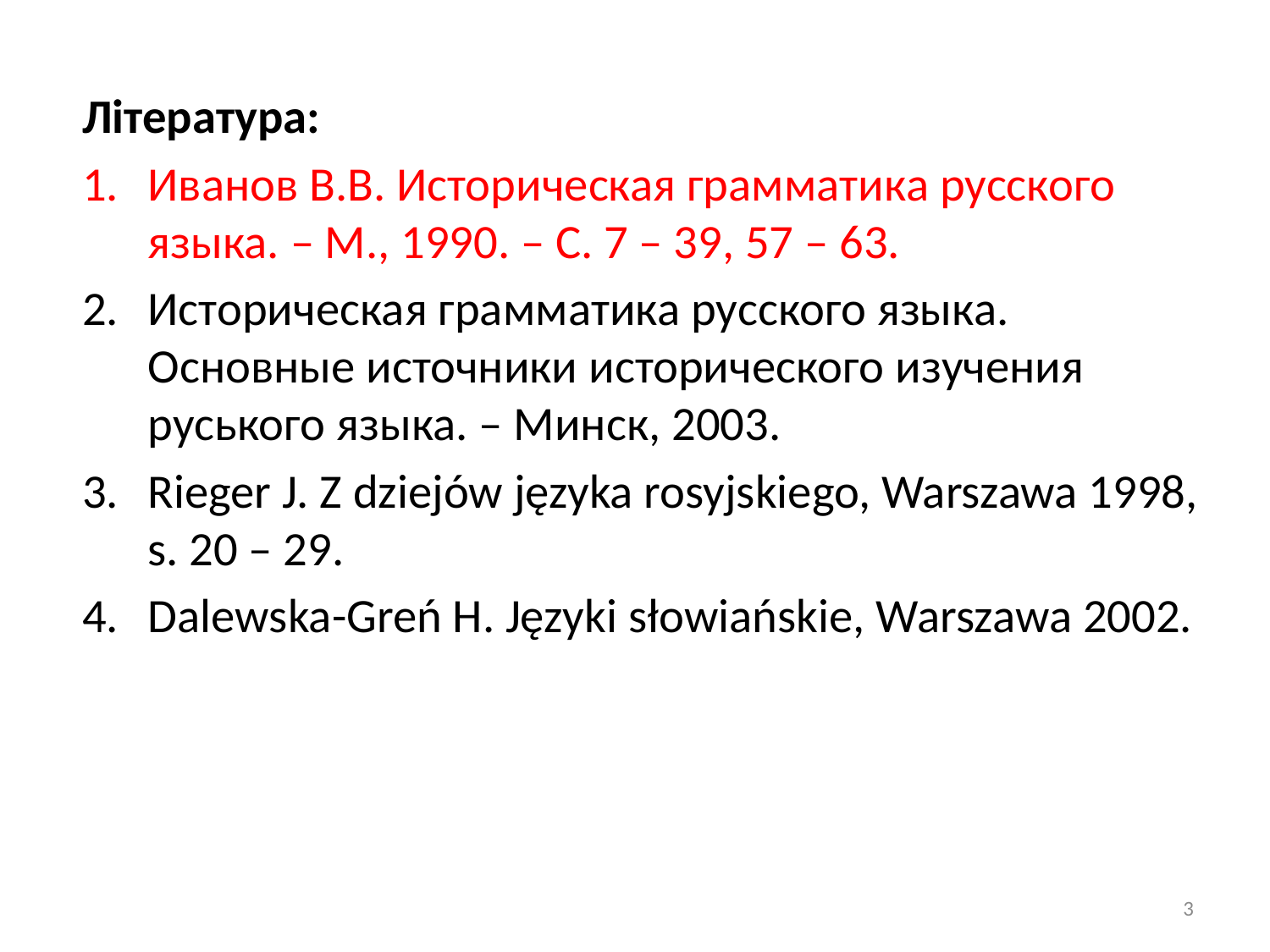

Література:
Иванов В.В. Историческая грамматика русского языка. – М., 1990. – С. 7 – 39, 57 – 63.
Историческая грамматика русского языка. Основные источники исторического изучения руського языка. – Минск, 2003.
Rieger J. Z dziejów języka rosyjskiego, Warszawa 1998, s. 20 – 29.
Dalewska-Greń H. Języki słowiańskie, Warszawa 2002.

3